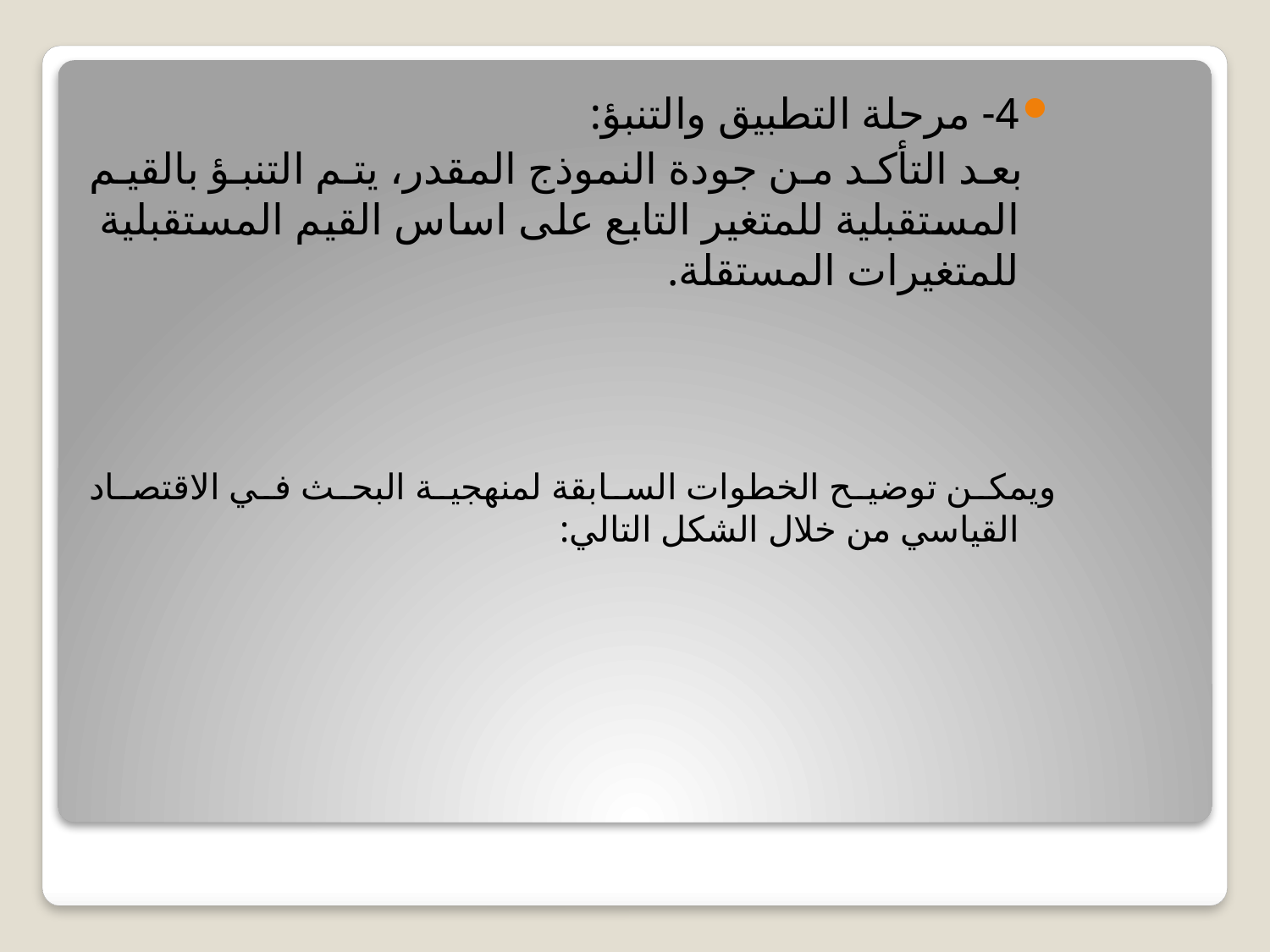

4- مرحلة التطبيق والتنبؤ:
   بعد التأكد من جودة النموذج المقدر، يتم التنبؤ بالقيم المستقبلية للمتغير التابع على اساس القيم المستقبلية  للمتغيرات المستقلة.

ويمكن توضيح الخطوات السابقة لمنهجية البحث في الاقتصاد القياسي من خلال الشكل التالي: